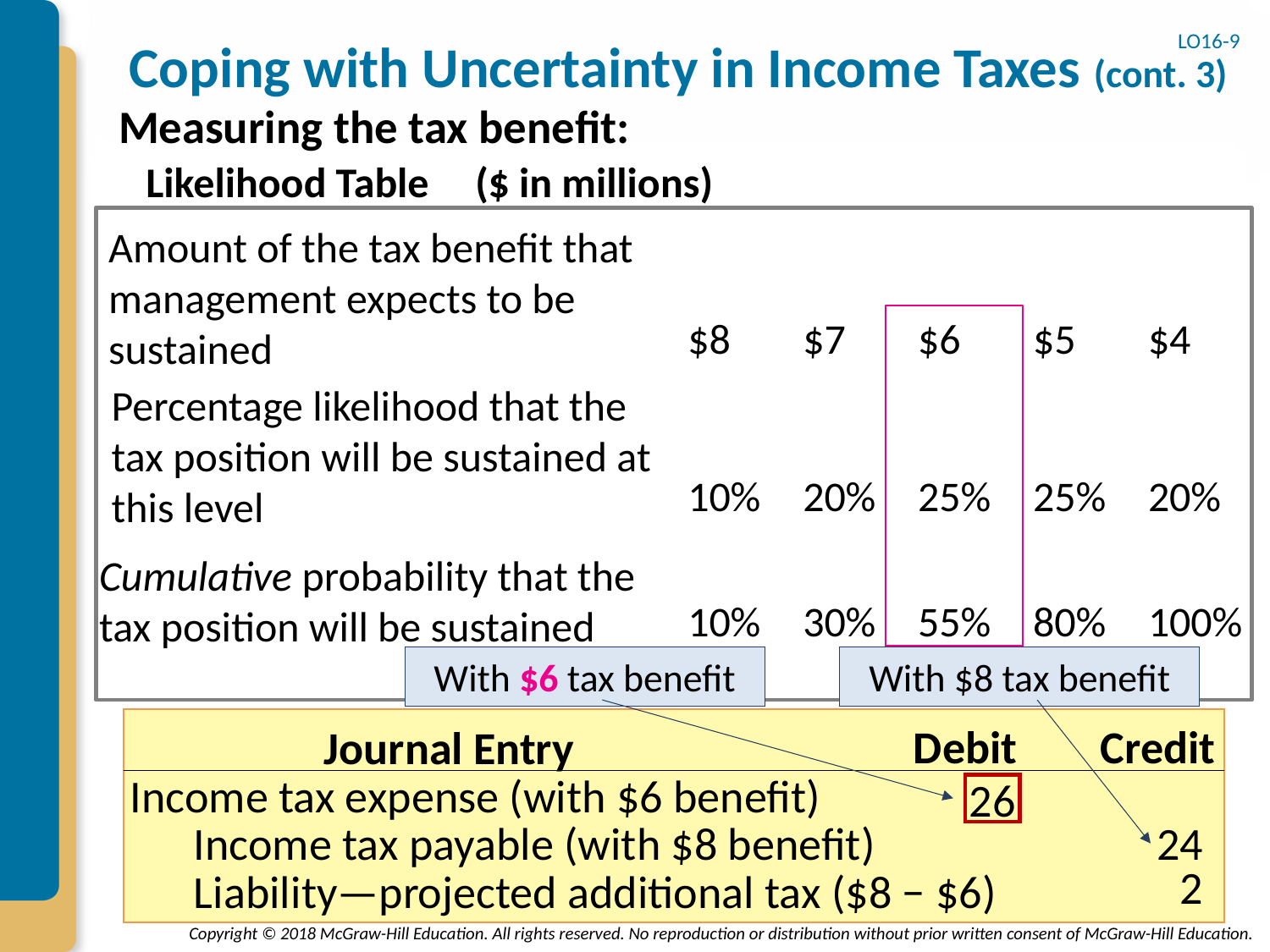

# Coping with Uncertainty in Income Taxes (cont. 3)
LO16-9
Measuring the tax benefit:
Likelihood Table
($ in millions)

Amount of the tax benefit that management expects to be sustained
$8
$7

$6
$5
$4
Percentage likelihood that the tax position will be sustained at this level
10%
20%
25%
25%
20%
Cumulative probability that the tax position will be sustained
10%
30%
55%
80%
100%
With $6 tax benefit
With $8 tax benefit

Debit
Credit
Journal Entry
Income tax expense (with $6 benefit)
26

Income tax payable (with $8 benefit)
24
2
Liability—projected additional tax ($8 − $6)